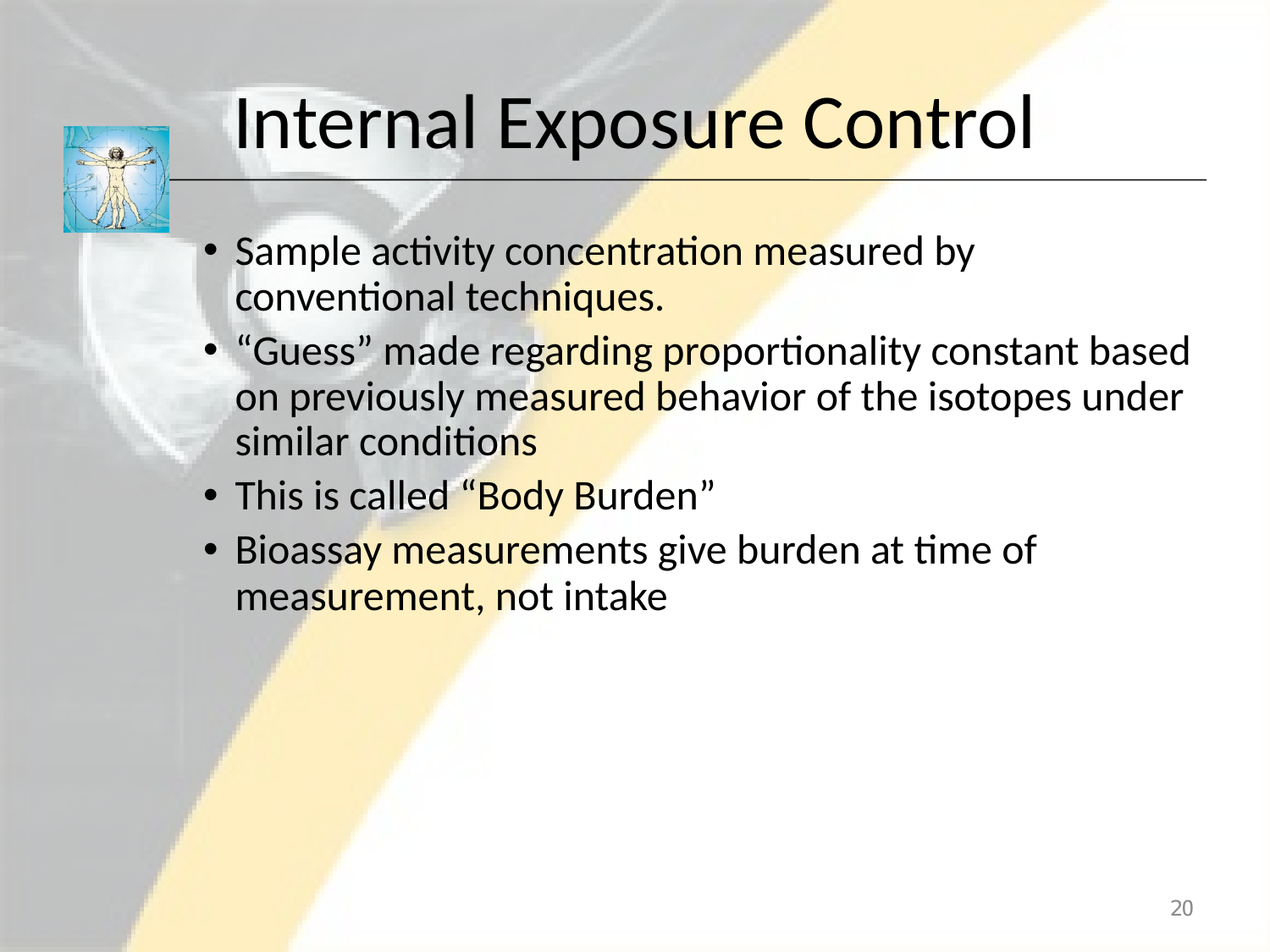

# Internal Exposure Control
Sample activity concentration measured by conventional techniques.
“Guess” made regarding proportionality constant based on previously measured behavior of the isotopes under similar conditions
This is called “Body Burden”
Bioassay measurements give burden at time of measurement, not intake
20